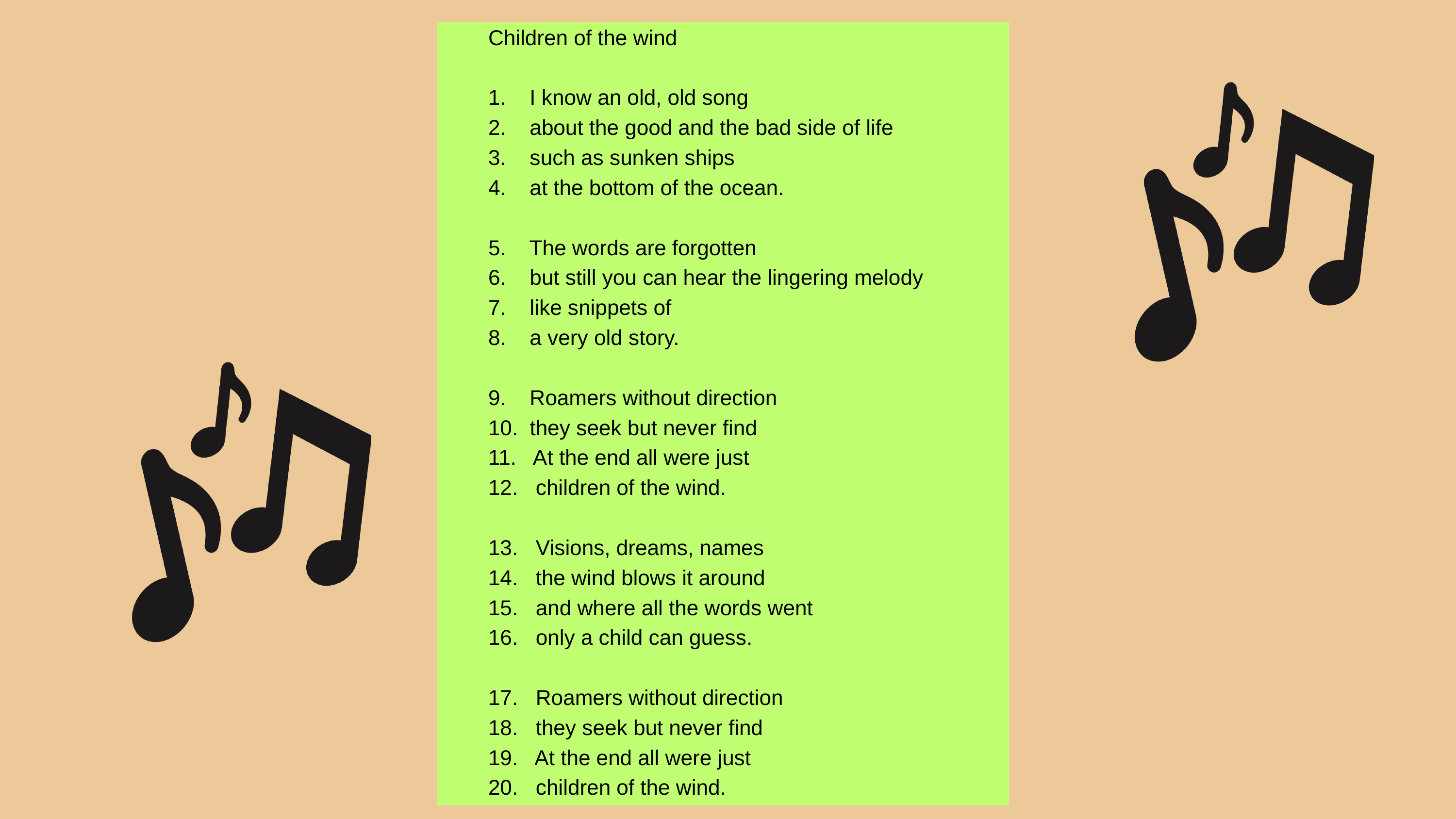

Children of the wind

1.    I know an old, old song
2.    about the good and the bad side of life
3.    such as sunken ships
4.    at the bottom of the ocean.

5.    The words are forgotten
6.    but still you can hear the lingering melody
7.    like snippets of
8.    a very old story.

9.    Roamers without direction
10.  they seek but never find
11.   At the end all were just
12.   children of the wind.

13.   Visions, dreams, names
14.   the wind blows it around
15.   and where all the words went
16.   only a child can guess.

17.   Roamers without direction
18.   they seek but never find
19.   At the end all were just
20.   children of the wind.